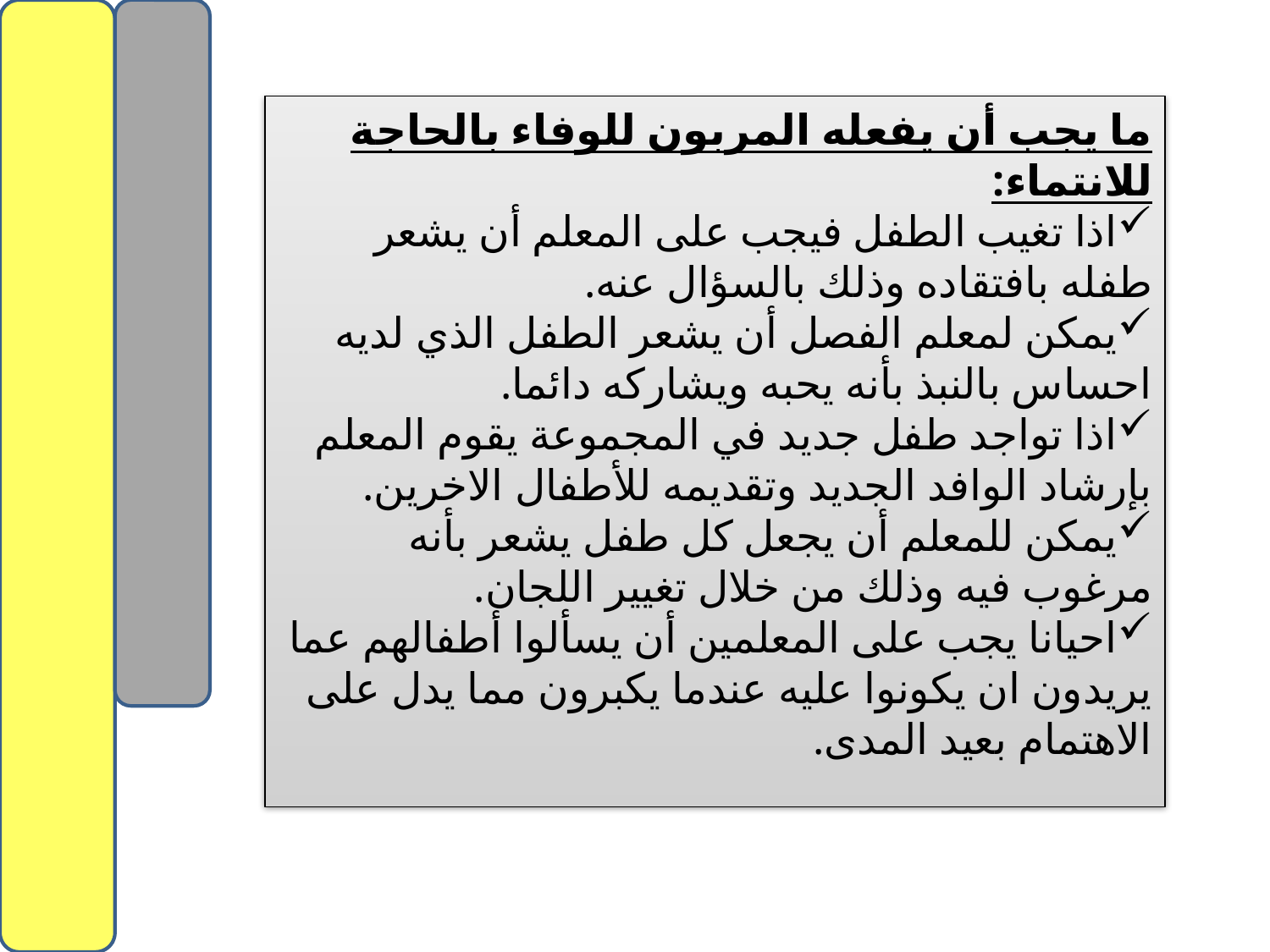

ما يجب أن يفعله المربون للوفاء بالحاجة للانتماء:
اذا تغيب الطفل فيجب على المعلم أن يشعر طفله بافتقاده وذلك بالسؤال عنه.
يمكن لمعلم الفصل أن يشعر الطفل الذي لديه احساس بالنبذ بأنه يحبه ويشاركه دائما.
اذا تواجد طفل جديد في المجموعة يقوم المعلم بإرشاد الوافد الجديد وتقديمه للأطفال الاخرين.
يمكن للمعلم أن يجعل كل طفل يشعر بأنه مرغوب فيه وذلك من خلال تغيير اللجان.
احيانا يجب على المعلمين أن يسألوا أطفالهم عما يريدون ان يكونوا عليه عندما يكبرون مما يدل على الاهتمام بعيد المدى.